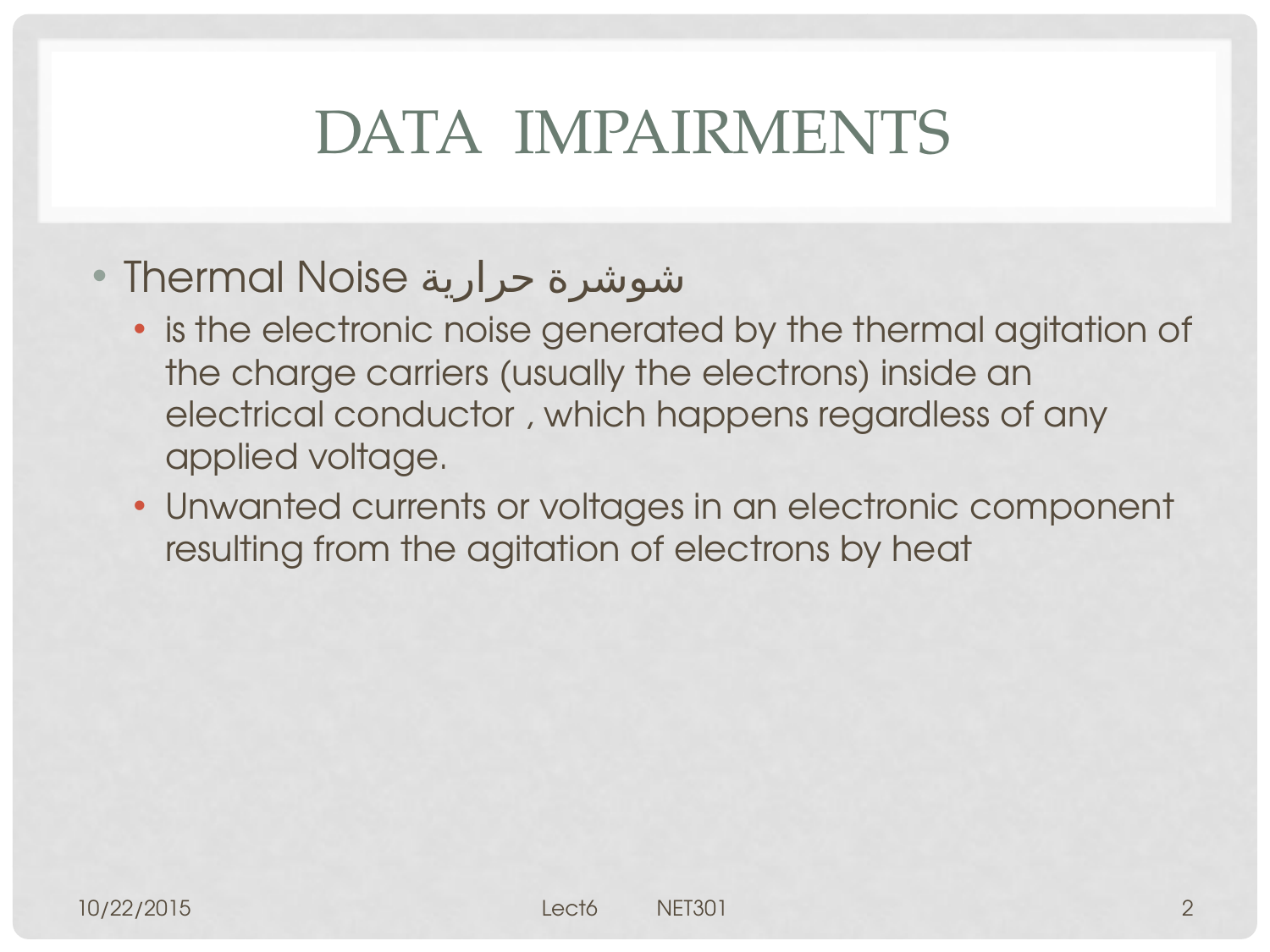

# Data  impairments
Thermal Noise شوشرة حرارية
is the electronic noise generated by the thermal agitation of the charge carriers (usually the electrons) inside an electrical conductor , which happens regardless of any applied voltage.
Unwanted currents or voltages in an electronic component resulting from the agitation of electrons by heat
10/22/2015
Lect6          NET301
2